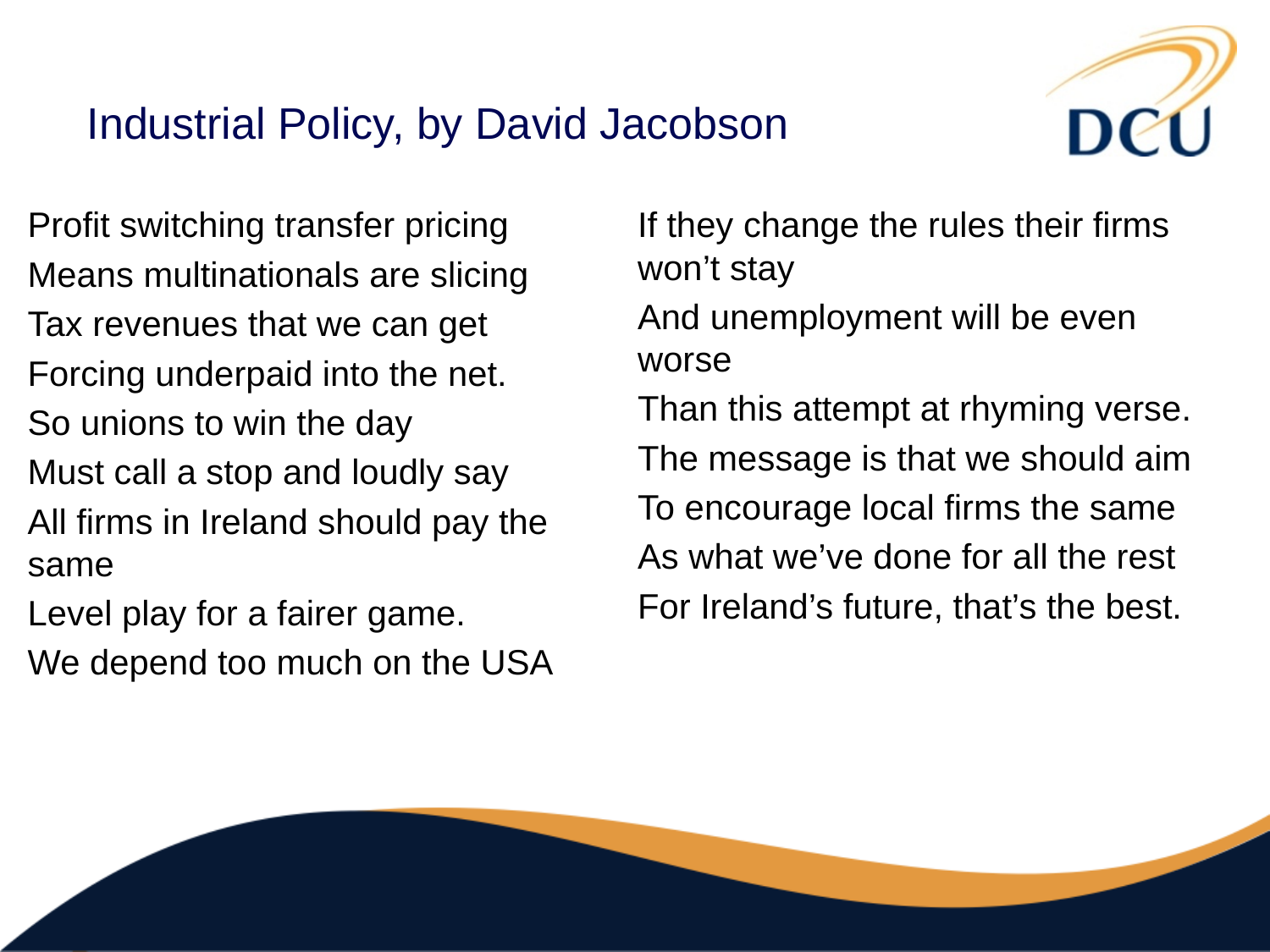

# Industrial Policy, by David Jacobson
Profit switching transfer pricing
Means multinationals are slicing
Tax revenues that we can get
Forcing underpaid into the net.
So unions to win the day
Must call a stop and loudly say
All firms in Ireland should pay the same
Level play for a fairer game.
We depend too much on the USA

If they change the rules their firms won’t stay
And unemployment will be even worse
Than this attempt at rhyming verse.
The message is that we should aim
To encourage local firms the same
As what we’ve done for all the rest
For Ireland’s future, that’s the best.